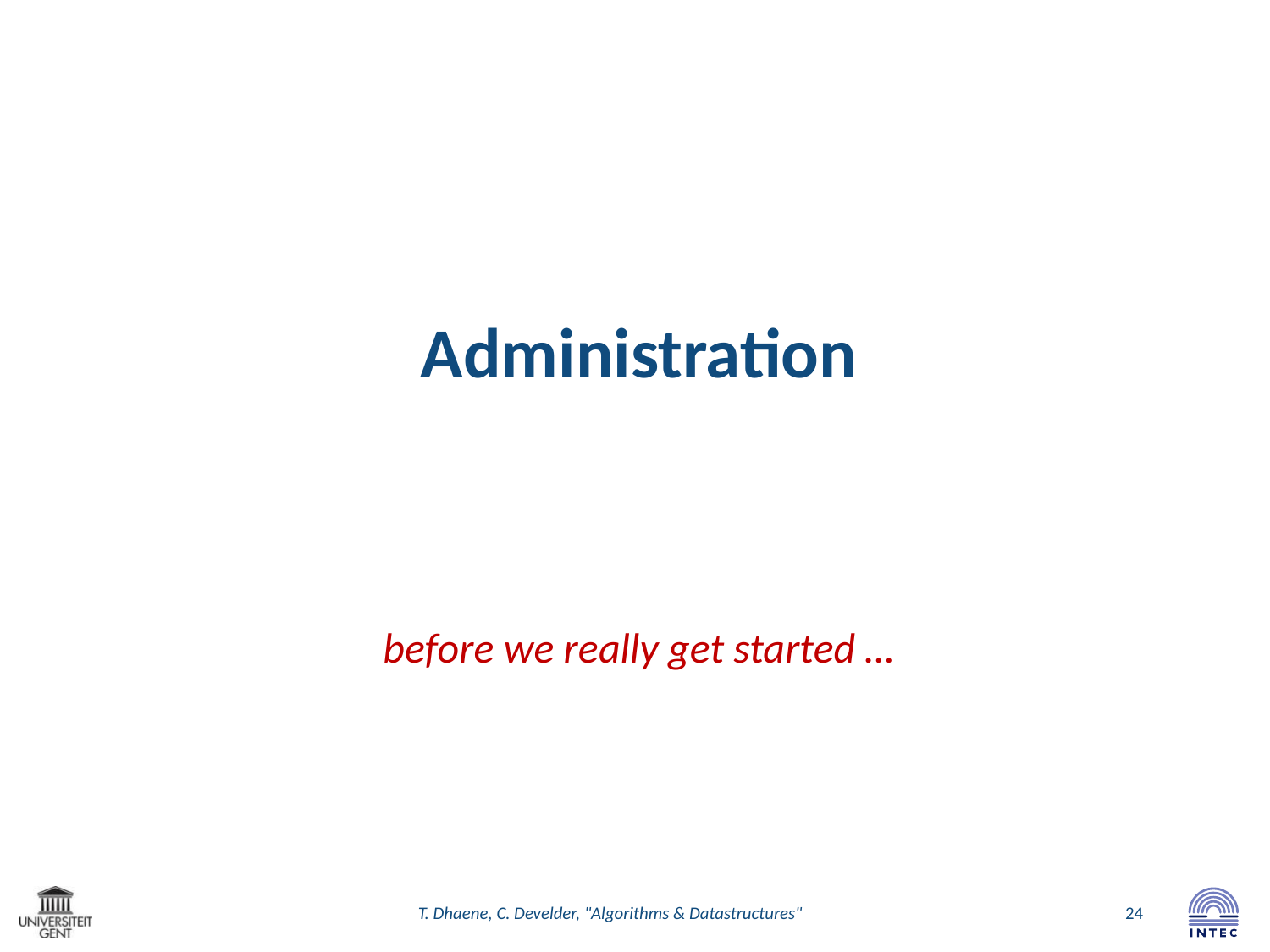

Administration
before we really get started …

T. Dhaene, C. Develder, "Algorithms & Datastructures"
24